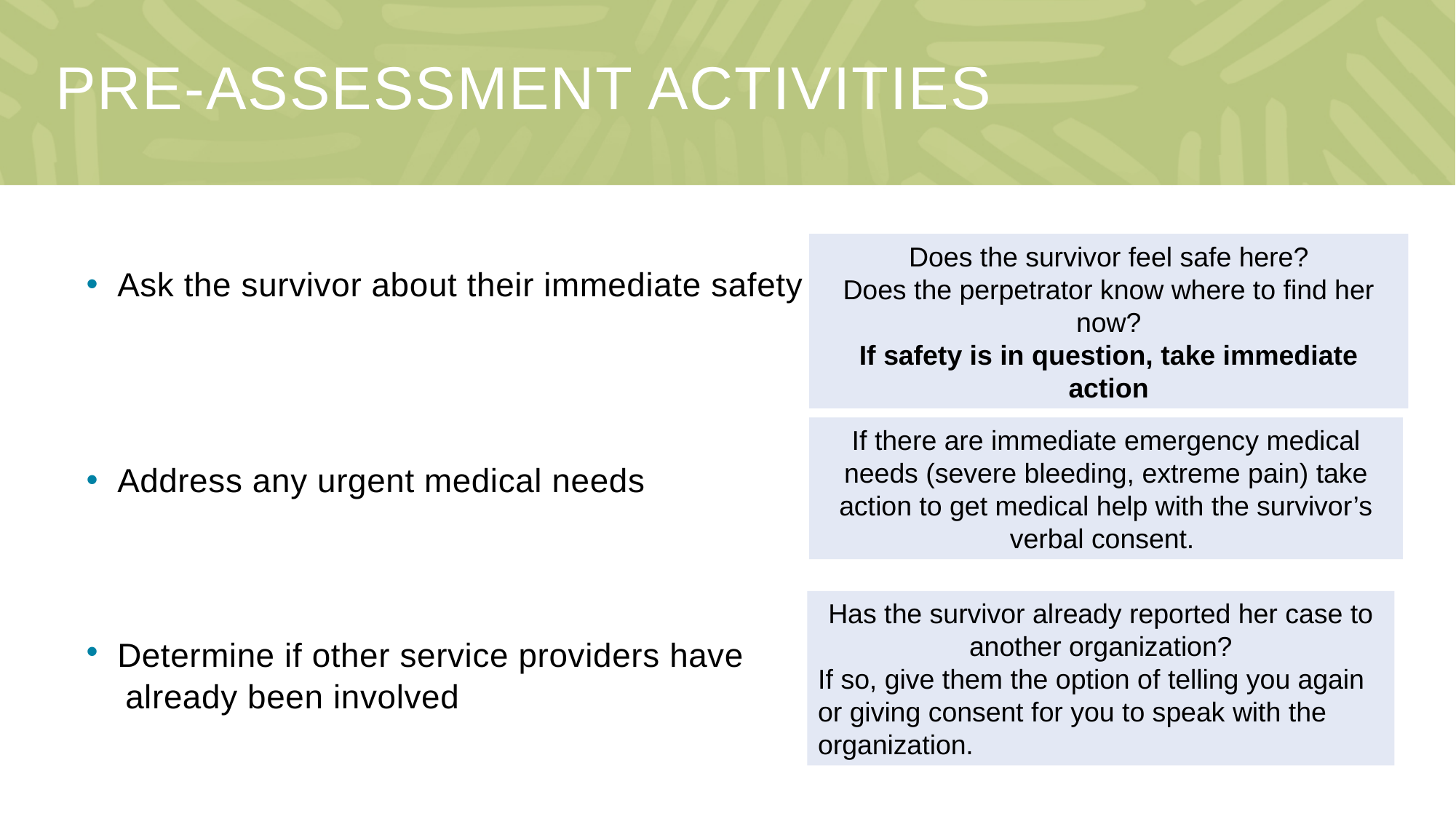

# Pre-assessment activities
Does the survivor feel safe here?
Does the perpetrator know where to find her now?
If safety is in question, take immediate action
  Ask the survivor about their immediate safety

  Address any urgent medical needs

  Determine if other service providers have
    already been involved
If there are immediate emergency medical needs (severe bleeding, extreme pain) take action to get medical help with the survivor’s verbal consent.
Has the survivor already reported her case to another organization?
If so, give them the option of telling you again or giving consent for you to speak with the organization.